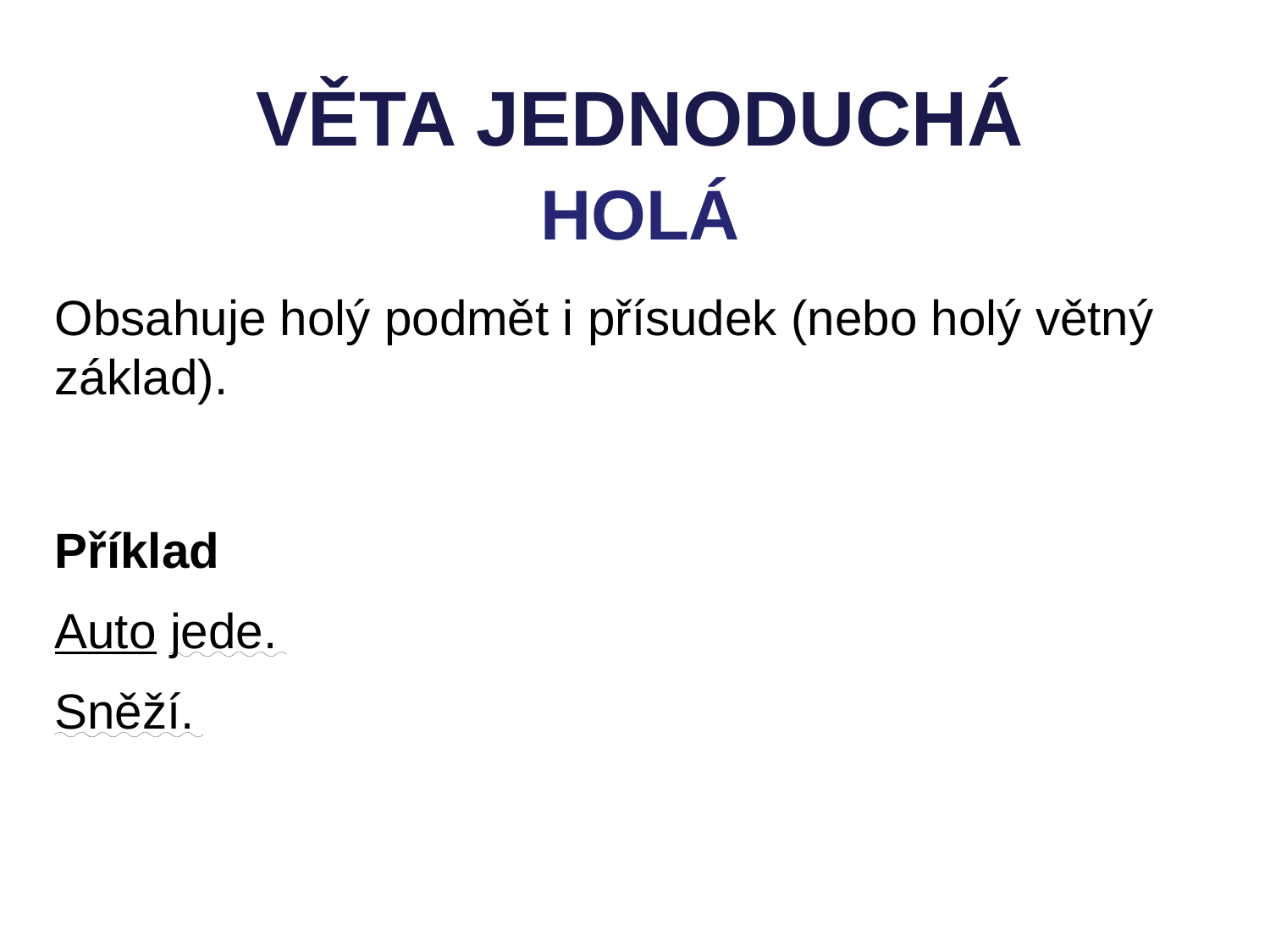

VĚTA JEDNODUCHÁ
HOLÁ
Obsahuje holý podmět i přísudek (nebo holý větný základ).
Příklad
Auto jede.
Sněží.